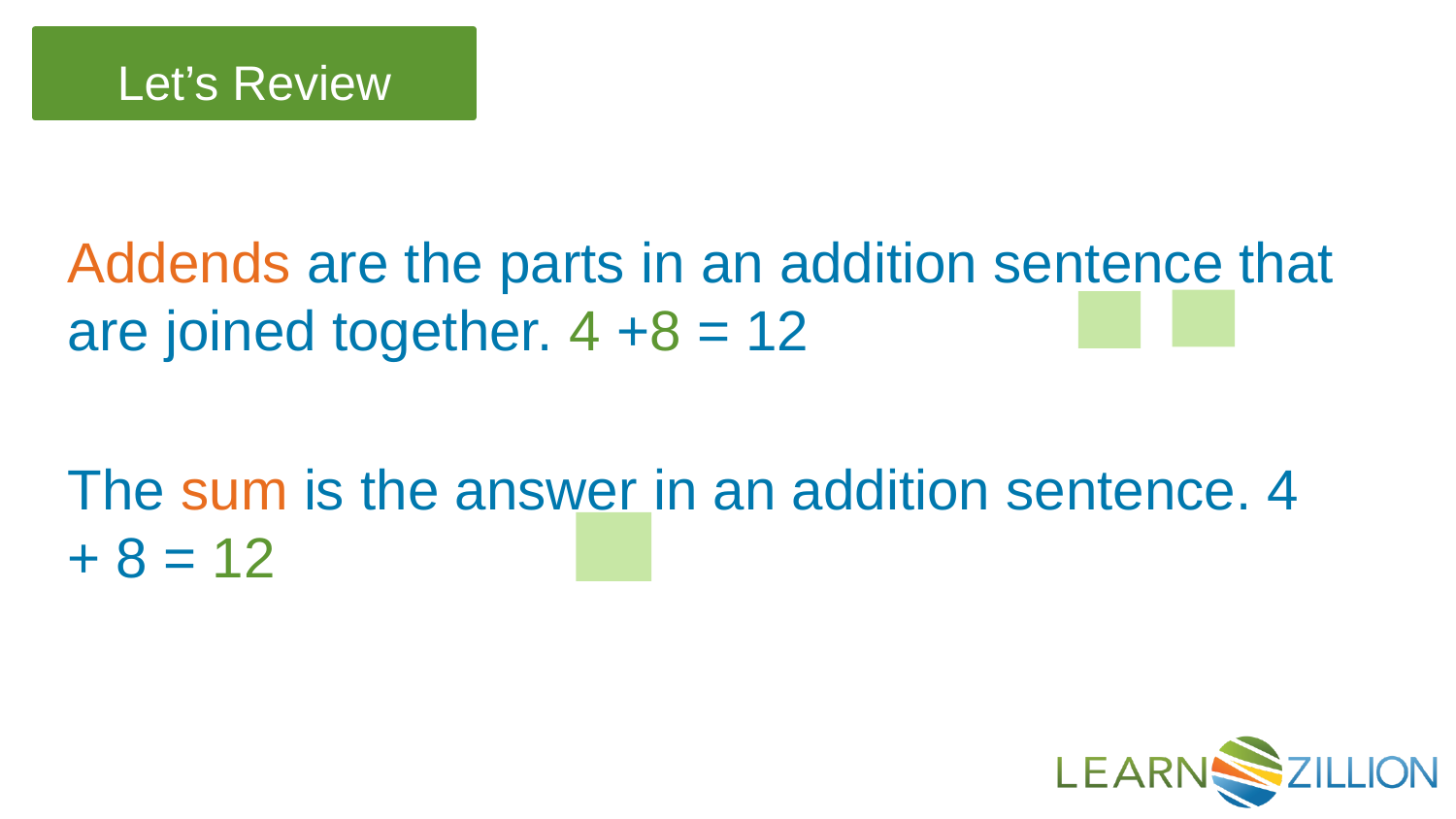

Addends are the parts in an addition sentence that are joined together. 4 +8 = 12

The sum is the answer in an addition sentence. 4 + 8 = 12